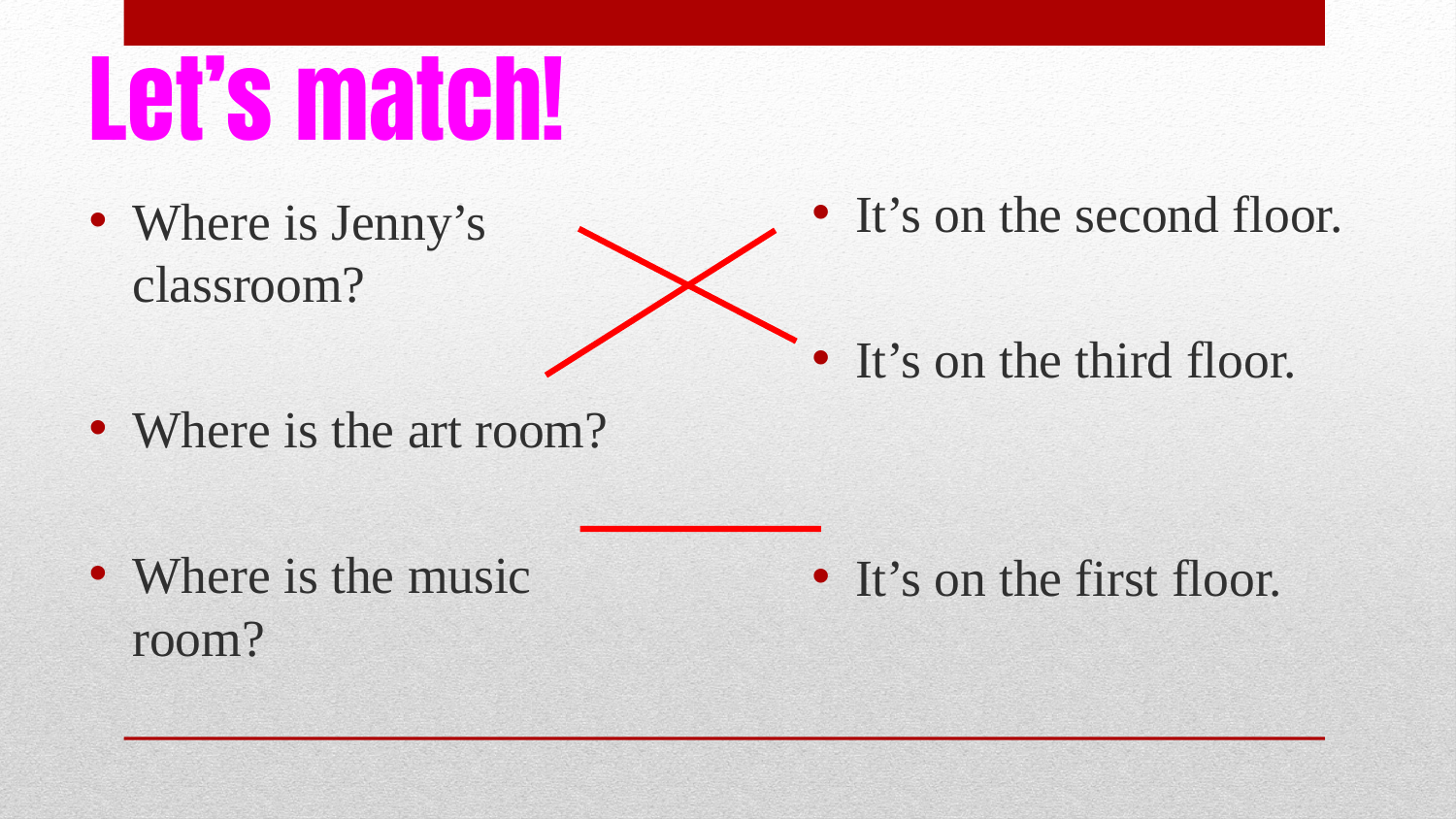

# Let’s match!
Where is Jenny’s classroom?

Where is the art room?

Where is the music room?
It’s on the second floor.

It’s on the third floor.

It’s on the first floor.